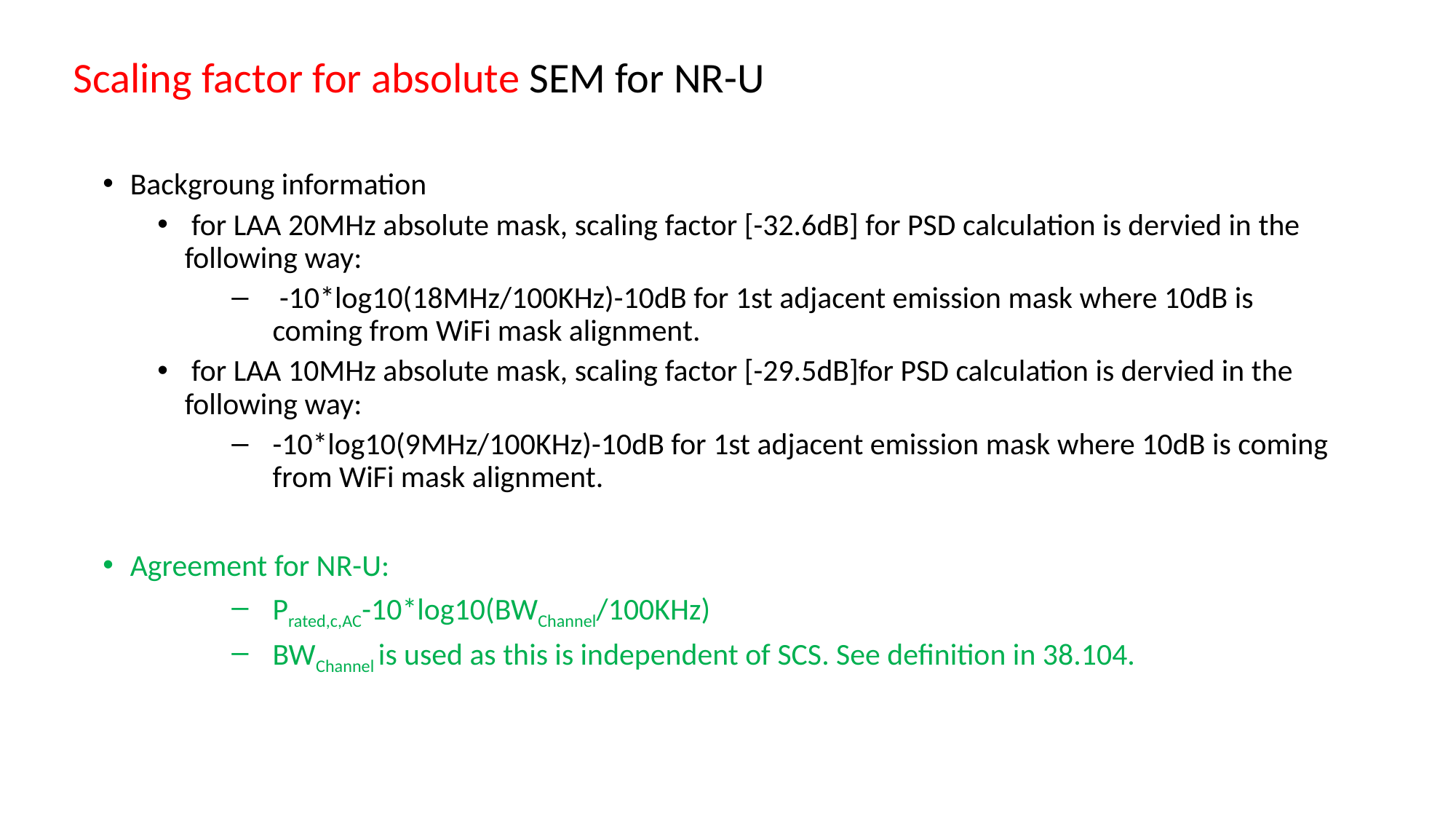

# Scaling factor for absolute SEM for NR-U

Backgroung information
 for LAA 20MHz absolute mask, scaling factor [-32.6dB] for PSD calculation is dervied in the following way:
 -10*log10(18MHz/100KHz)-10dB for 1st adjacent emission mask where 10dB is coming from WiFi mask alignment.
 for LAA 10MHz absolute mask, scaling factor [-29.5dB]for PSD calculation is dervied in the following way:
-10*log10(9MHz/100KHz)-10dB for 1st adjacent emission mask where 10dB is coming from WiFi mask alignment.

Agreement for NR-U:
Prated,c,AC-10*log10(BWChannel/100KHz)
BWChannel is used as this is independent of SCS. See definition in 38.104.

5